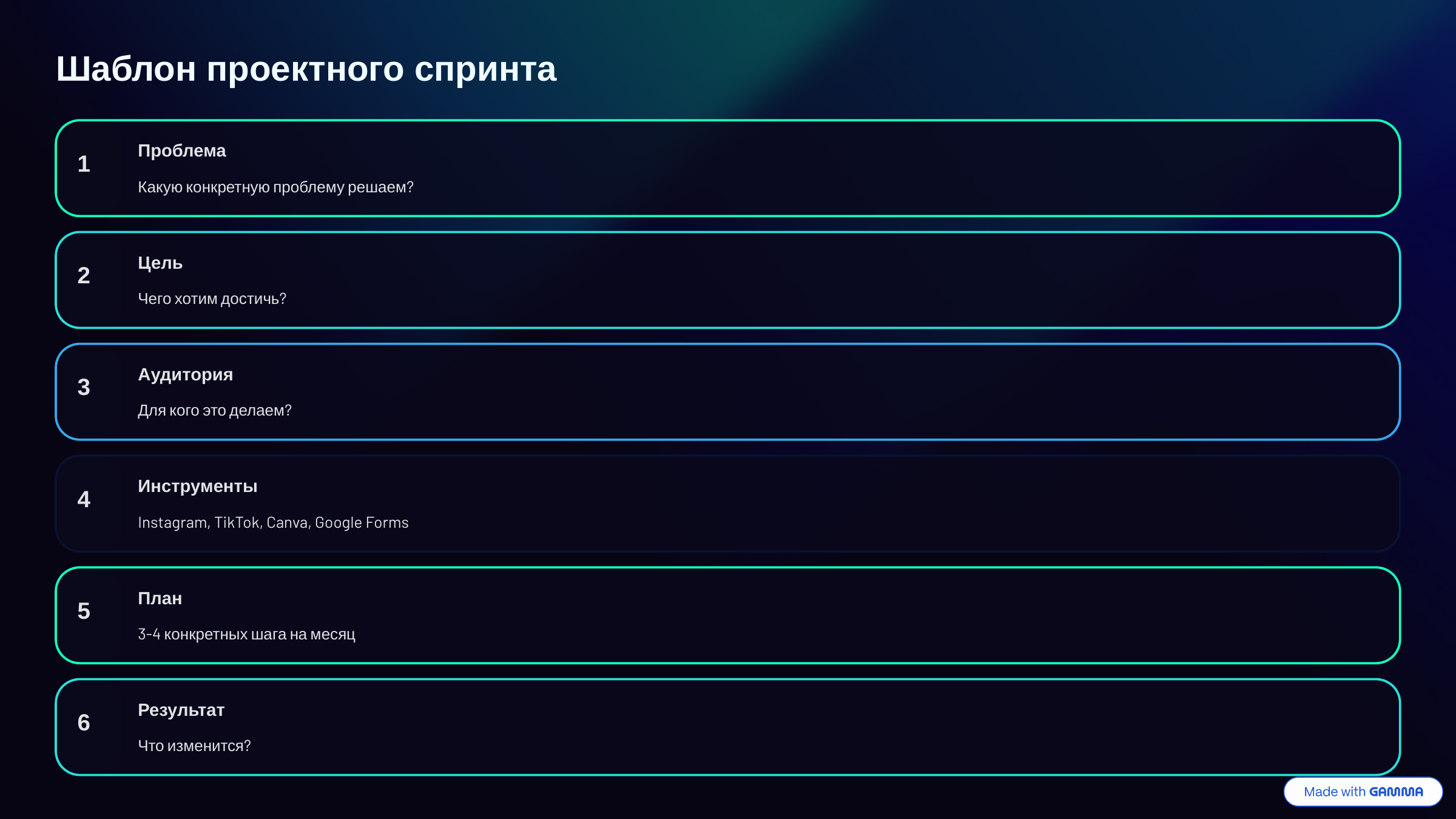

Шаблон проектного спринта

Проблема
1
Какую конкретную проблему решаем?

Цель
2
Чего хотим достичь?

Аудитория
3
Для кого это делаем?

Инструменты
4
Instagram, TikTok, Canva, Google Forms

План
5
3-4 конкретных шага на месяц

Результат
6
Что изменится?